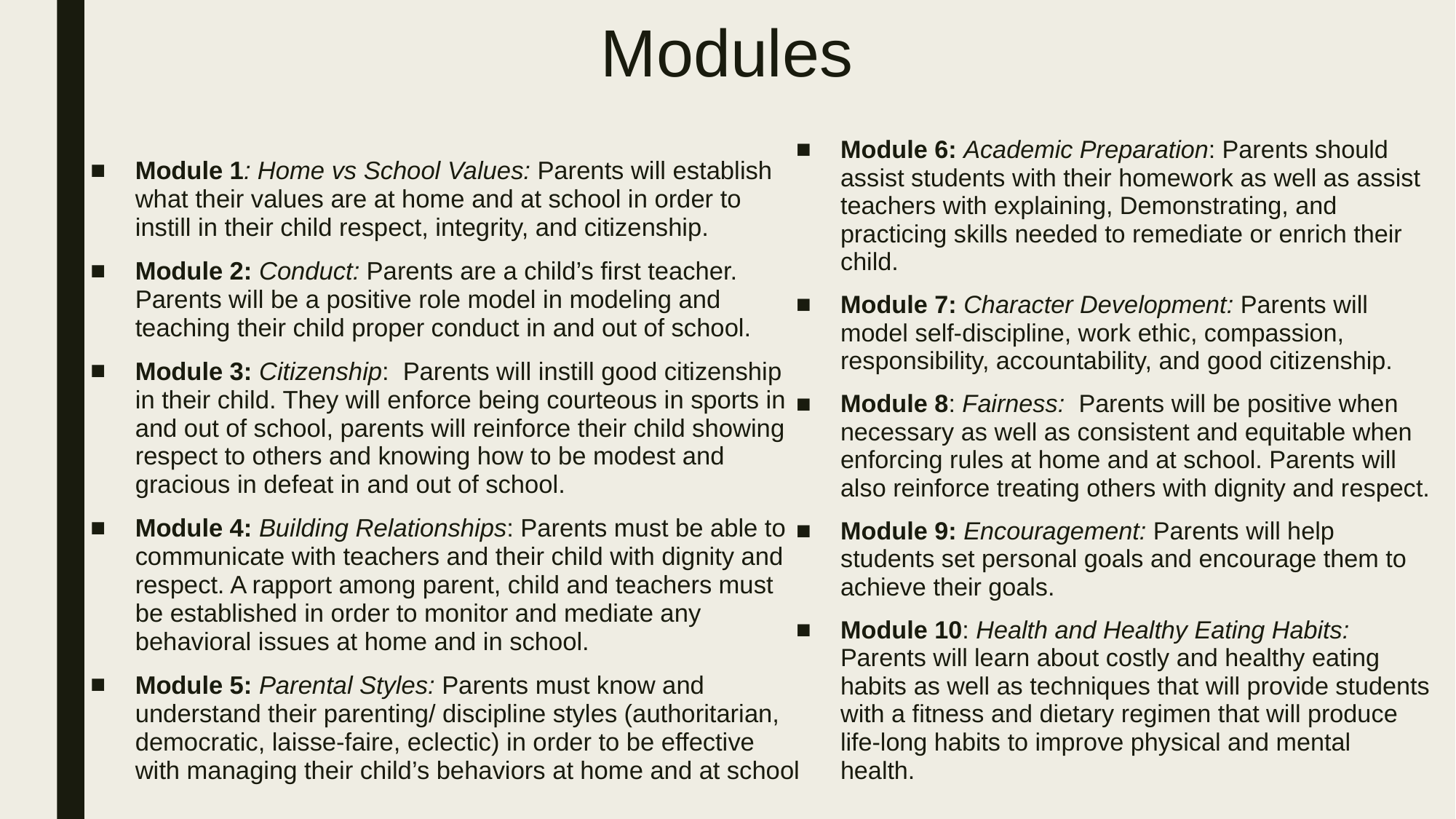

# Modules
Module 6: Academic Preparation: Parents should assist students with their homework as well as assist teachers with explaining, Demonstrating, and practicing skills needed to remediate or enrich their child.
Module 7: Character Development: Parents will model self-discipline, work ethic, compassion, responsibility, accountability, and good citizenship.
Module 8: Fairness:  Parents will be positive when necessary as well as consistent and equitable when enforcing rules at home and at school. Parents will also reinforce treating others with dignity and respect.
Module 9: Encouragement: Parents will help students set personal goals and encourage them to achieve their goals.
Module 10: Health and Healthy Eating Habits: Parents will learn about costly and healthy eating habits as well as techniques that will provide students with a fitness and dietary regimen that will produce life-long habits to improve physical and mental health.
Module 1: Home vs School Values: Parents will establish what their values are at home and at school in order to instill in their child respect, integrity, and citizenship.
Module 2: Conduct: Parents are a child’s first teacher. Parents will be a positive role model in modeling and teaching their child proper conduct in and out of school.
Module 3: Citizenship:  Parents will instill good citizenship in their child. They will enforce being courteous in sports in and out of school, parents will reinforce their child showing respect to others and knowing how to be modest and gracious in defeat in and out of school.
Module 4: Building Relationships: Parents must be able to communicate with teachers and their child with dignity and respect. A rapport among parent, child and teachers must be established in order to monitor and mediate any behavioral issues at home and in school.
Module 5: Parental Styles: Parents must know and understand their parenting/ discipline styles (authoritarian, democratic, laisse-faire, eclectic) in order to be effective with managing their child’s behaviors at home and at school